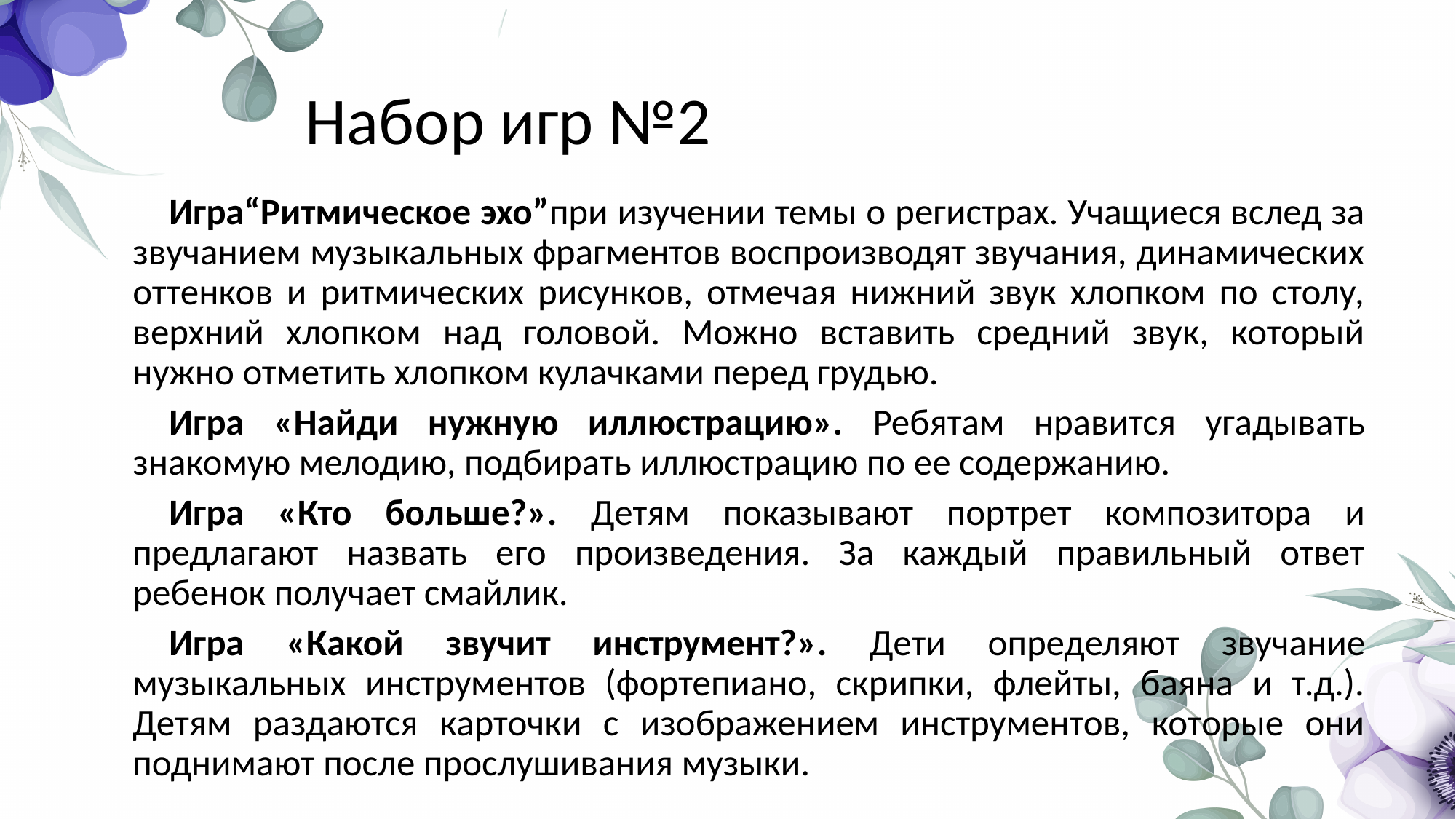

# Набор игр №2
Игра“Ритмическое эхо”при изучении темы о регистрах. Учащиеся вслед за звучанием музыкальных фрагментов воспроизводят звучания, динамических оттенков и ритмических рисунков, отмечая нижний звук хлопком по столу, верхний хлопком над головой. Можно вставить средний звук, который нужно отметить хлопком кулачками перед грудью.
Игра «Найди нужную иллюстрацию». Ребятам нравится угадывать знакомую мелодию, подбирать иллюстрацию по ее содержанию.
Игра «Кто больше?». Детям показывают портрет композитора и предлагают назвать его произведения. За каждый правильный ответ ребенок получает смайлик.
Игра «Какой звучит инструмент?». Дети определяют звучание музыкальных инструментов (фортепиано, скрипки, флейты, баяна и т.д.). Детям раздаются карточки с изображением инструментов, которые они поднимают после прослушивания музыки.